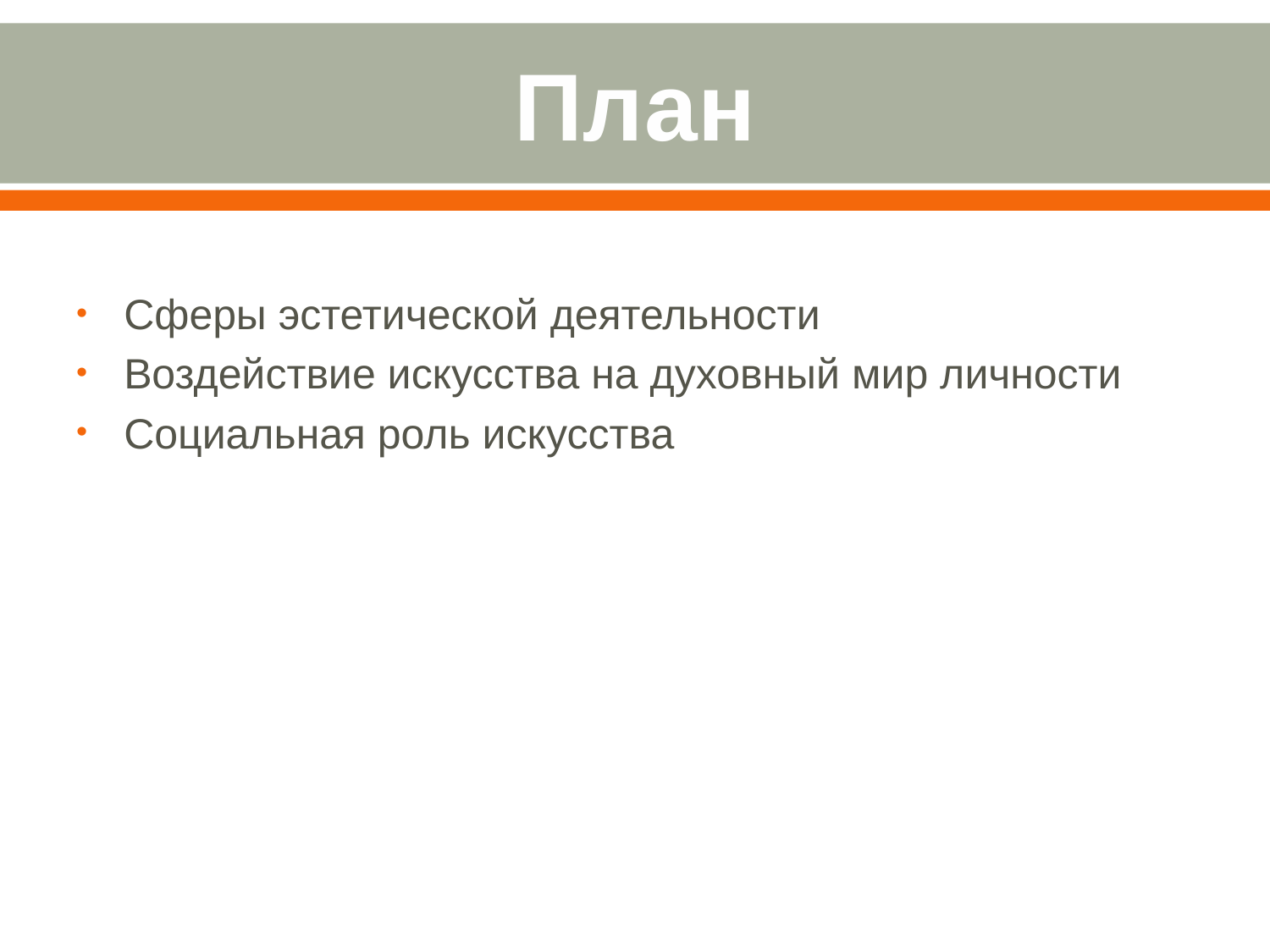

# План

Сферы эстетической деятельности
Воздействие искусства на духовный мир личности
Социальная роль искусства